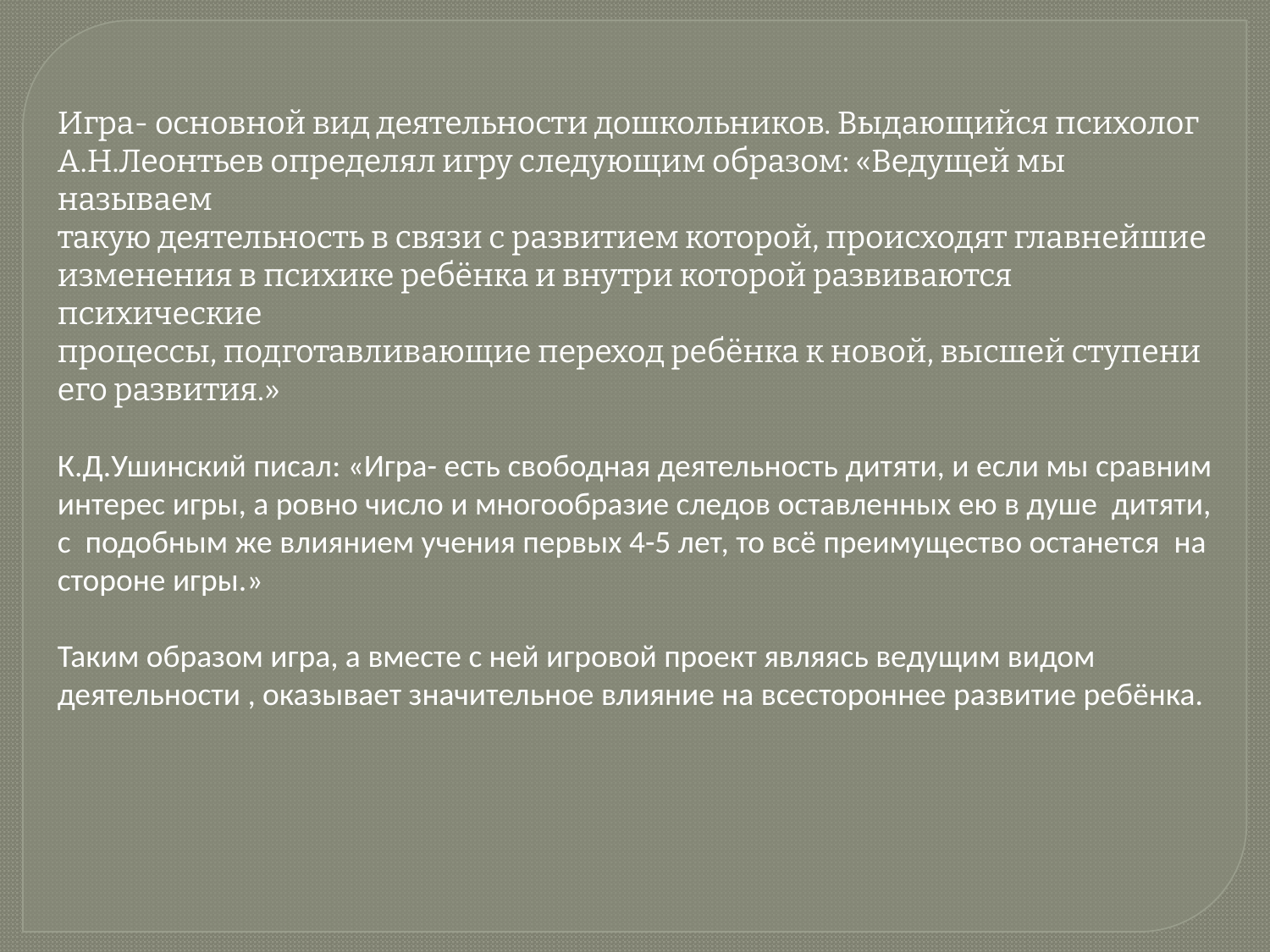

Игра- основной вид деятельности дошкольников. Выдающийся психолог
А.Н.Леонтьев определял игру следующим образом: «Ведущей мы называем
такую деятельность в связи с развитием которой, происходят главнейшие
изменения в психике ребёнка и внутри которой развиваются психические
процессы, подготавливающие переход ребёнка к новой, высшей ступени
его развития.»

К.Д.Ушинский писал: «Игра- есть свободная деятельность дитяти, и если мы сравним
интерес игры, а ровно число и многообразие следов оставленных ею в душе  дитяти,
с  подобным же влиянием учения первых 4-5 лет, то всё преимущество останется  на
стороне игры.»

Таким образом игра, а вместе с ней игровой проект являясь ведущим видом
деятельности , оказывает значительное влияние на всестороннее развитие ребёнка.